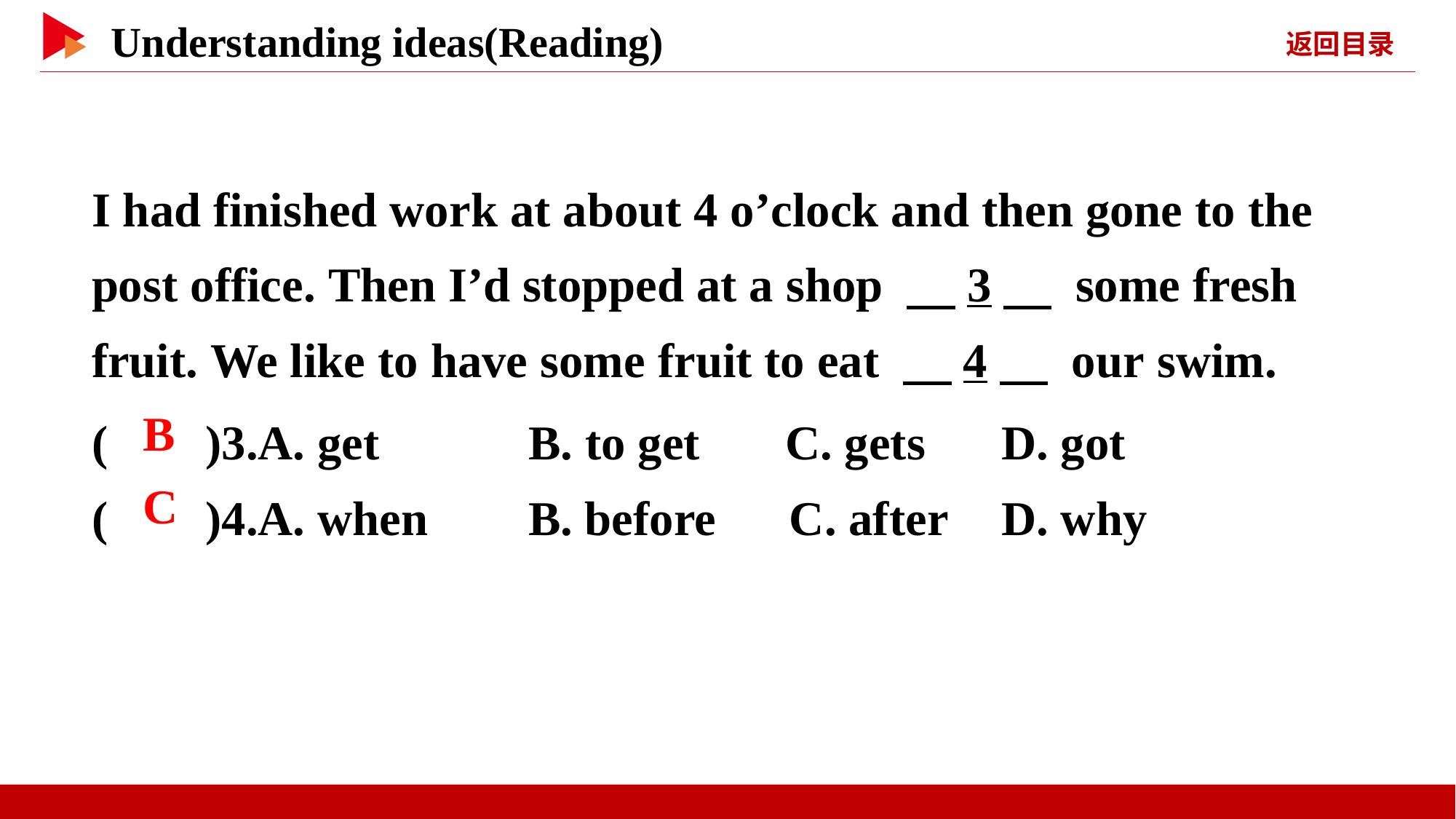

I had finished work at about 4 o’clock and then gone to the post office. Then I’d stopped at a shop 　3　 some fresh fruit. We like to have some fruit to eat 　4　 our swim.
(        )3.A. get	         B. to get       C. gets	   D. got
(        )4.A. when	B. before      C. after	   D. why
   B
   C